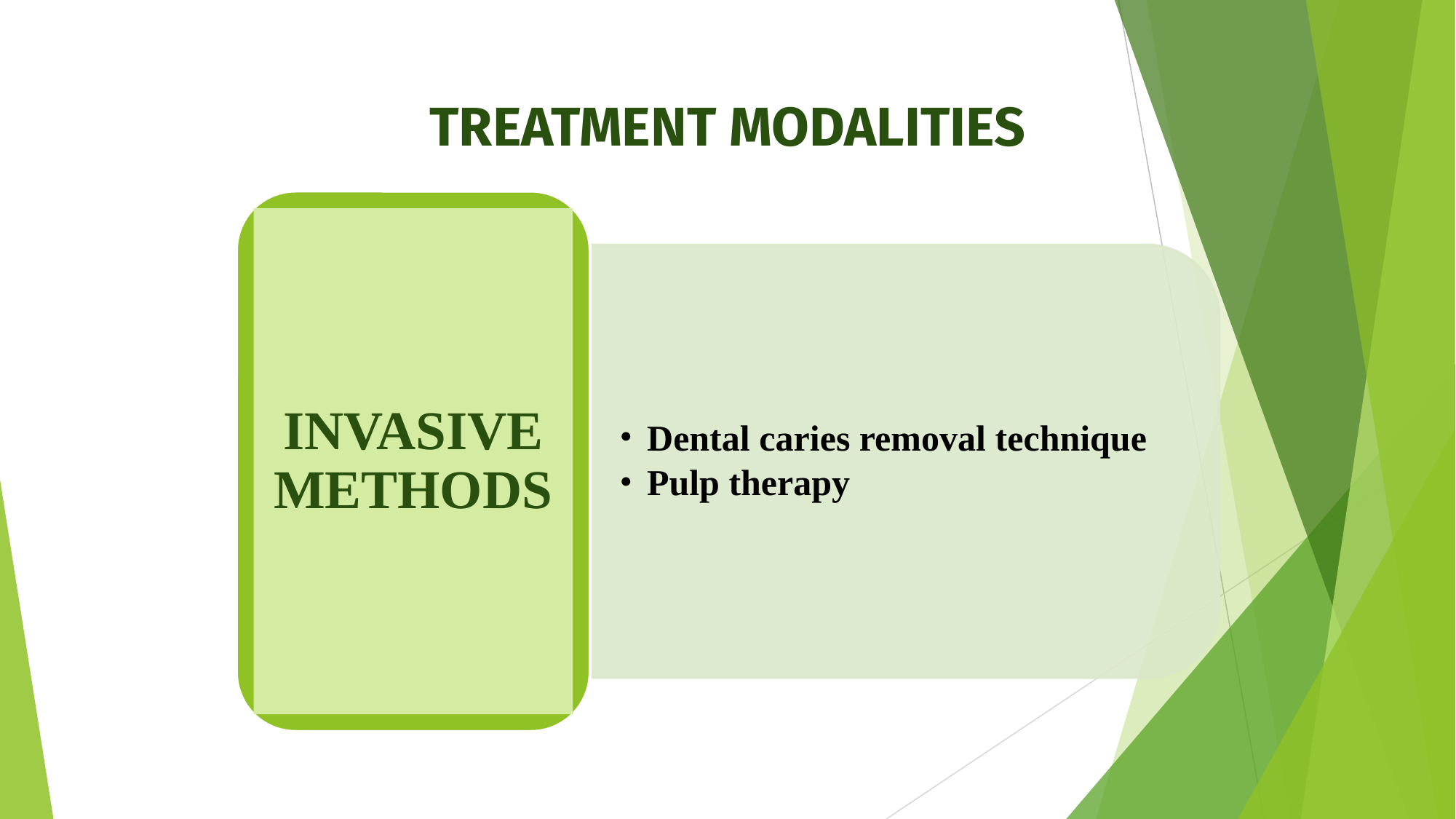

# TREATMENT MODALITIES

INVASIVE METHODS
Dental caries removal technique
Pulp therapy